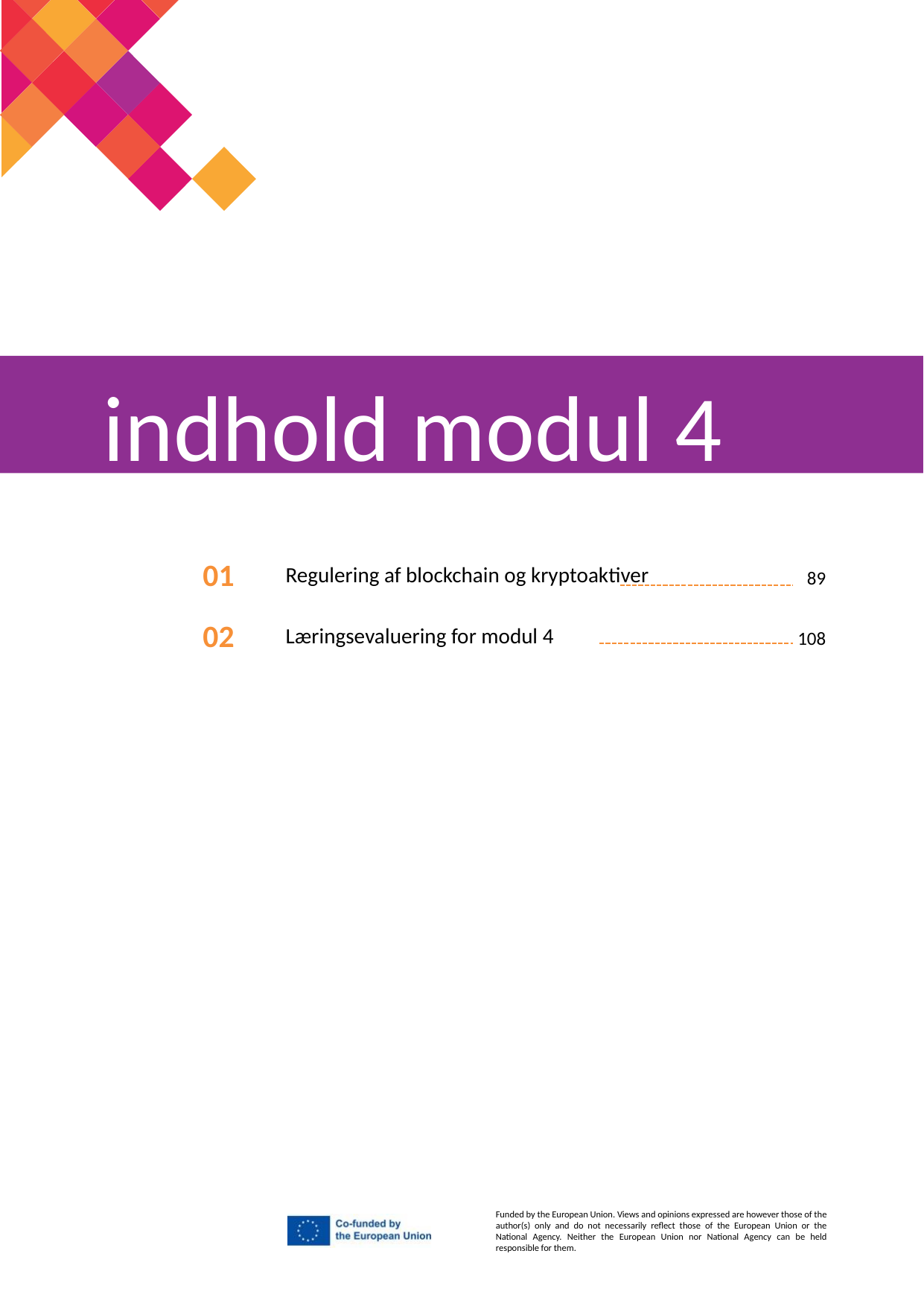

indhold modul 4
01
Regulering af blockchain og kryptoaktiver
89
Læringsevaluering for modul 4
02
108